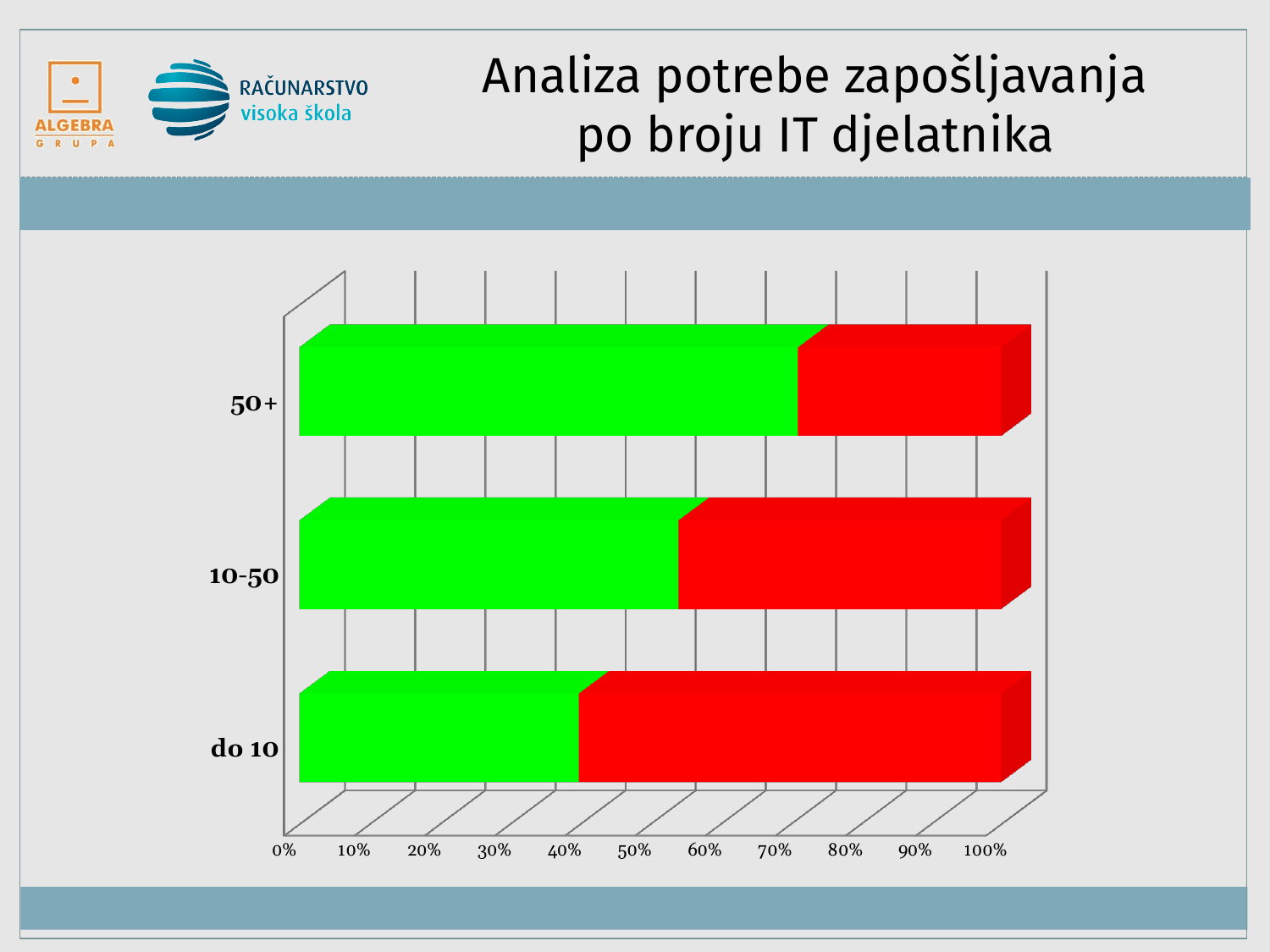

# Analiza potrebe zapošljavanja po broju IT djelatnika

[unsupported chart]